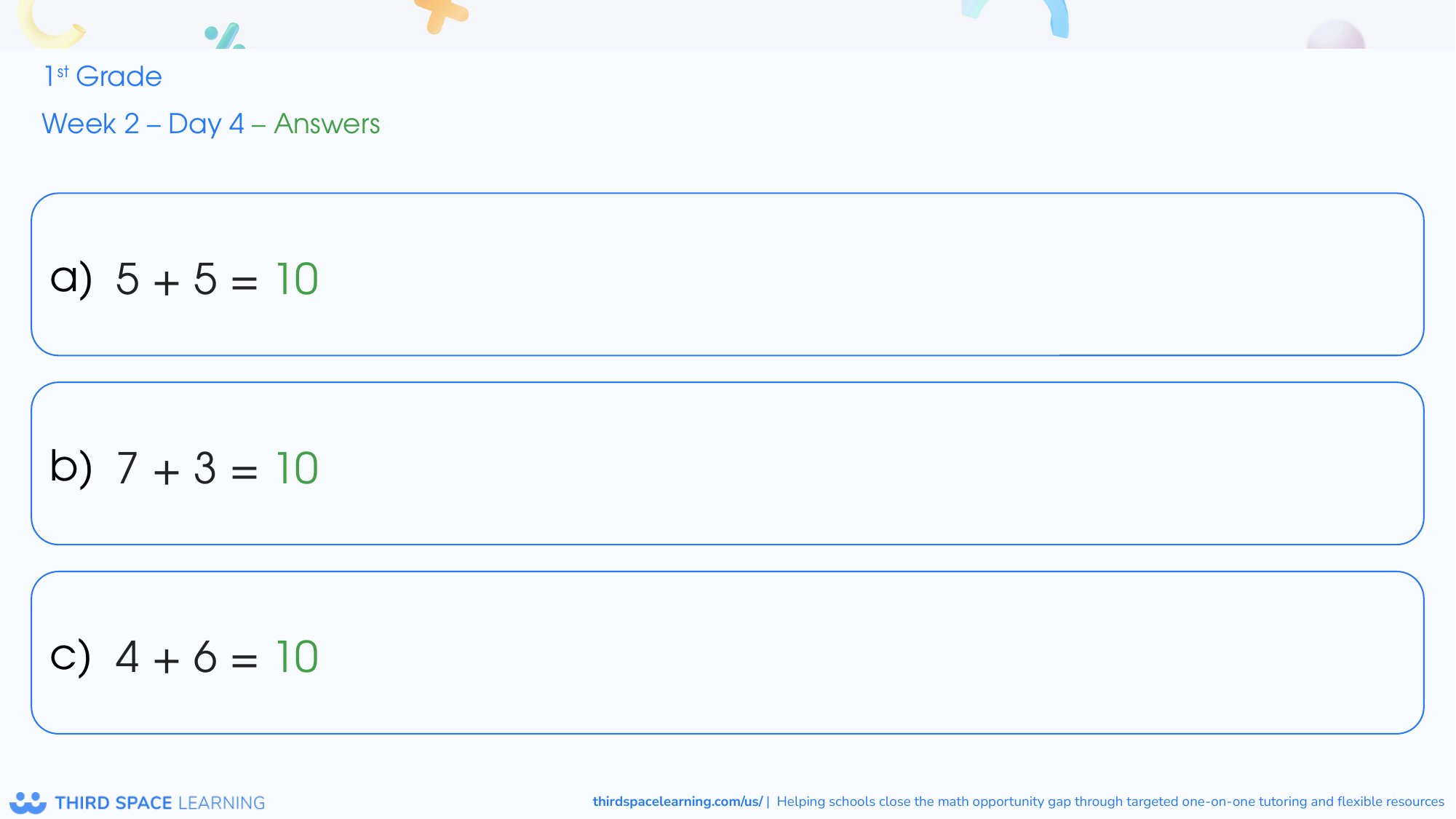

1st Grade
Week 2 – Day 4 – Answers
5 + 5 = 10
7 + 3 = 10
4 + 6 = 10